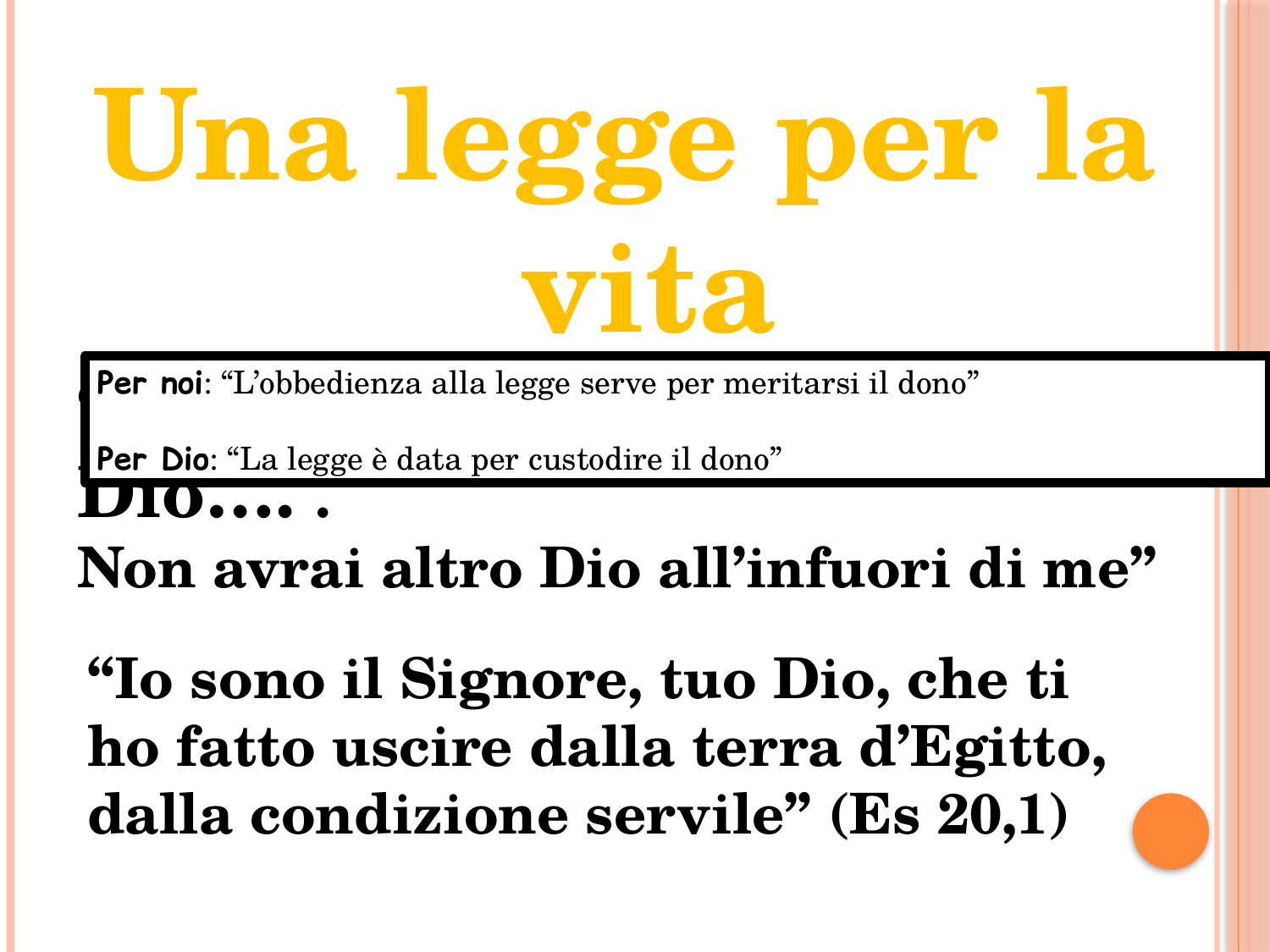

Una legge per la vita
La logica del dono

“Io sono il Signore tuo Dio…. .
Non avrai altro Dio all’infuori di me”
Per noi: “L’obbedienza alla legge serve per meritarsi il dono”

Per Dio: “La legge è data per custodire il dono”
“Io sono il Signore, tuo Dio, che ti ho fatto uscire dalla terra d’Egitto, dalla condizione servile” (Es 20,1)